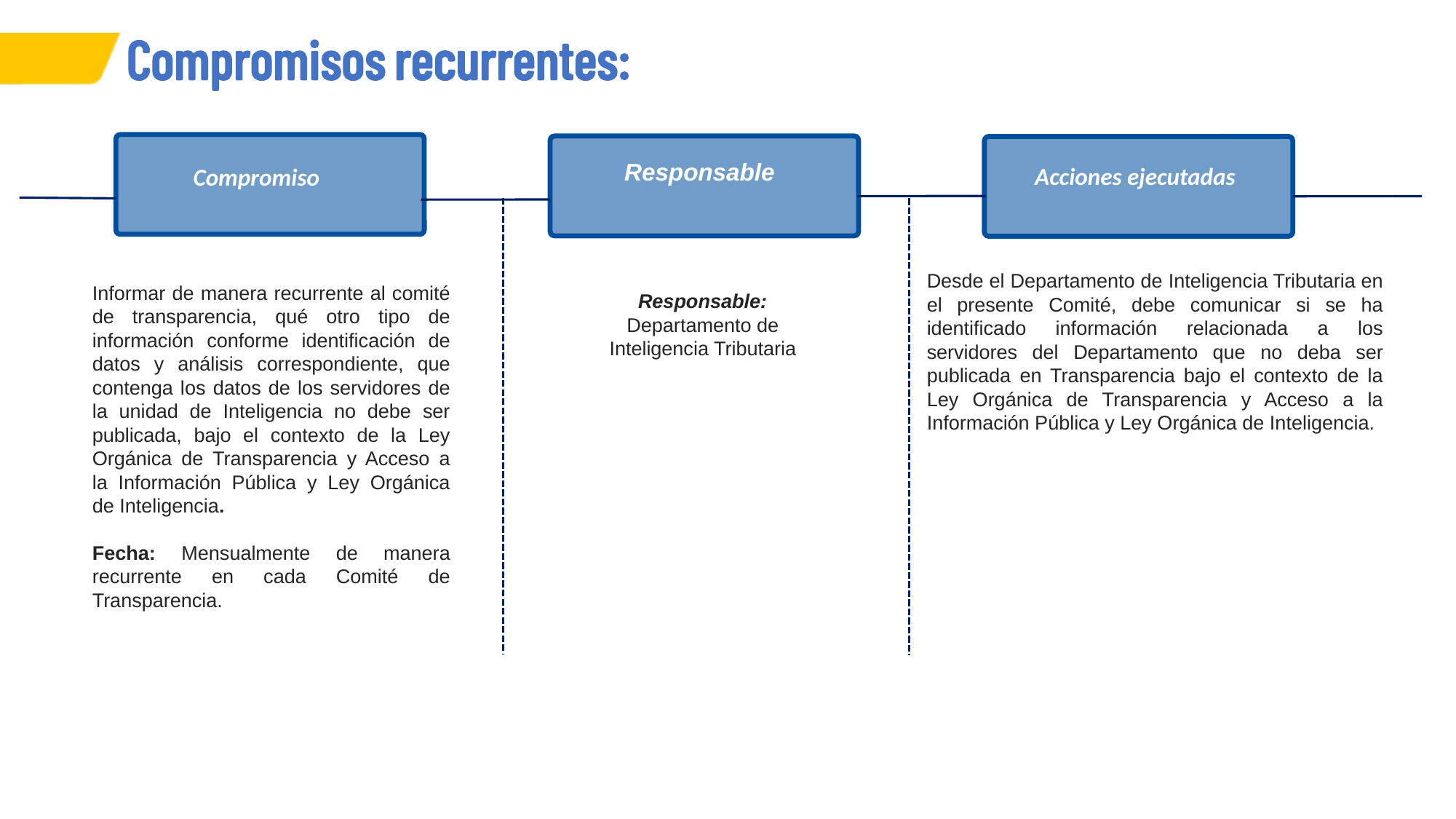

Compromisos recurrentes:

Responsable

Acciones ejecutadas

Compromiso

Desde el Departamento de Inteligencia Tributaria en el presente Comité, debe comunicar si se ha identificado información relacionada a los servidores del Departamento que no deba ser publicada en Transparencia bajo el contexto de la Ley Orgánica de Transparencia y Acceso a la Información Pública y Ley Orgánica de Inteligencia.
Informar de manera recurrente al comité de transparencia, qué otro tipo de información conforme identificación de datos y análisis correspondiente, que contenga los datos de los servidores de la unidad de Inteligencia no debe ser publicada, bajo el contexto de la Ley Orgánica de Transparencia y Acceso a la Información Pública y Ley Orgánica de Inteligencia.

Fecha: Mensualmente de manera recurrente en cada Comité de Transparencia.

Responsable: Departamento de Inteligencia Tributaria